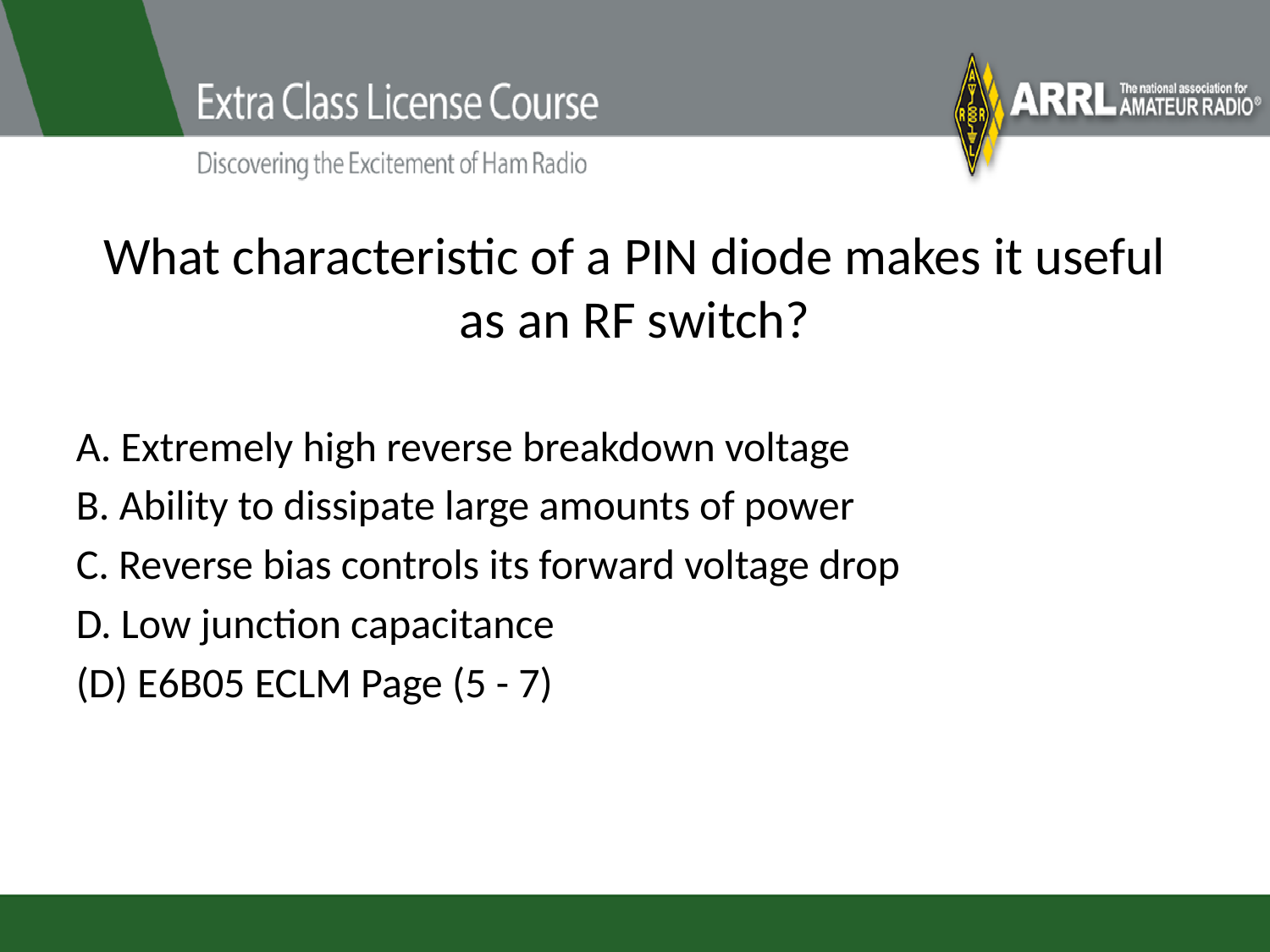

# What characteristic of a PIN diode makes it useful as an RF switch?
A. Extremely high reverse breakdown voltage
B. Ability to dissipate large amounts of power
C. Reverse bias controls its forward voltage drop
D. Low junction capacitance
(D) E6B05 ECLM Page (5 - 7)